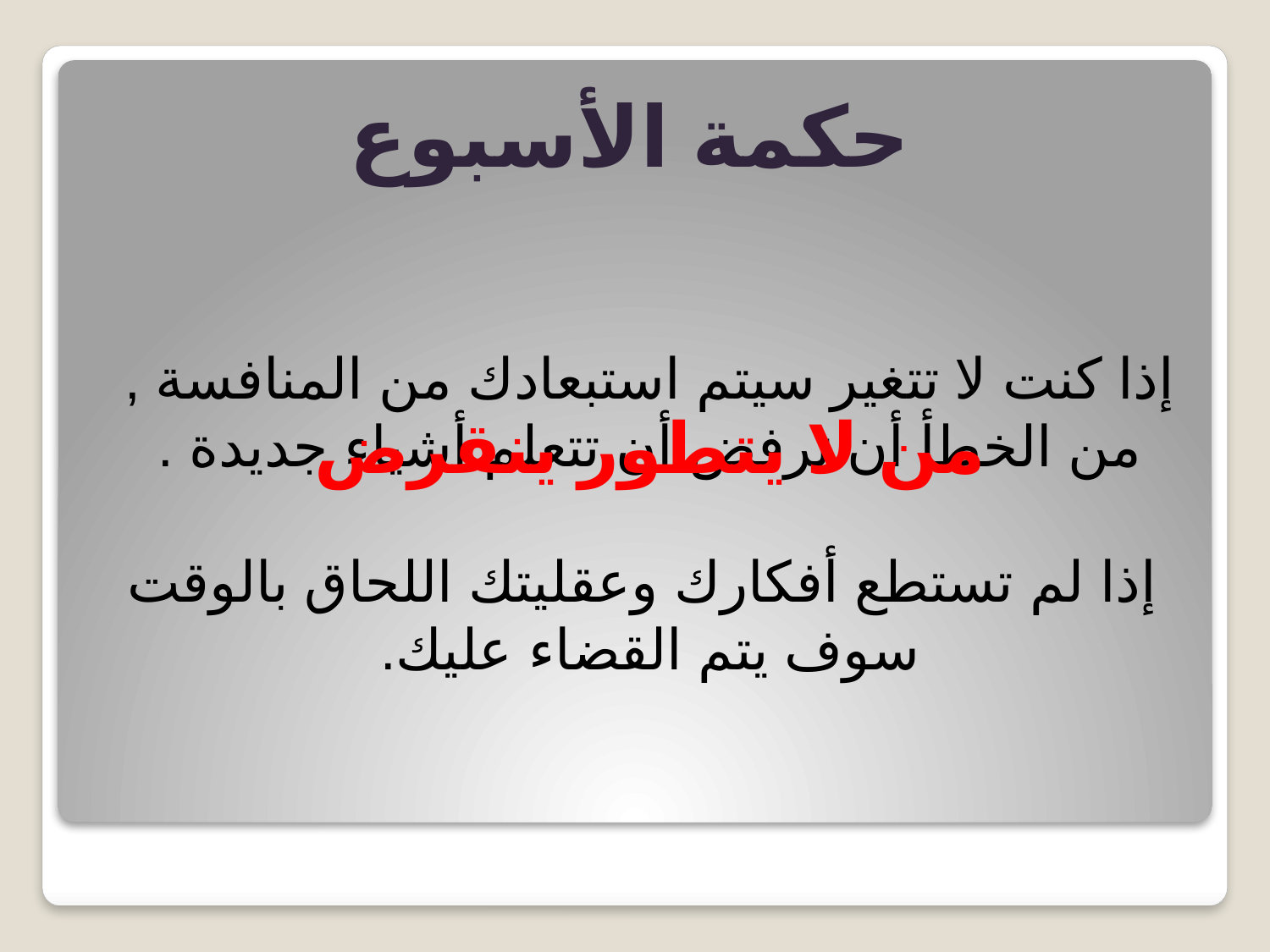

حكمة الأسبوع
إذا كنت لا تتغير سيتم استبعادك من المنافسة , من الخطأ أن ترفض أن تتعلم أشياء جديدة .

 إذا لم تستطع أفكارك وعقليتك اللحاق بالوقت سوف يتم القضاء عليك.
من لا يتطور ينقرض